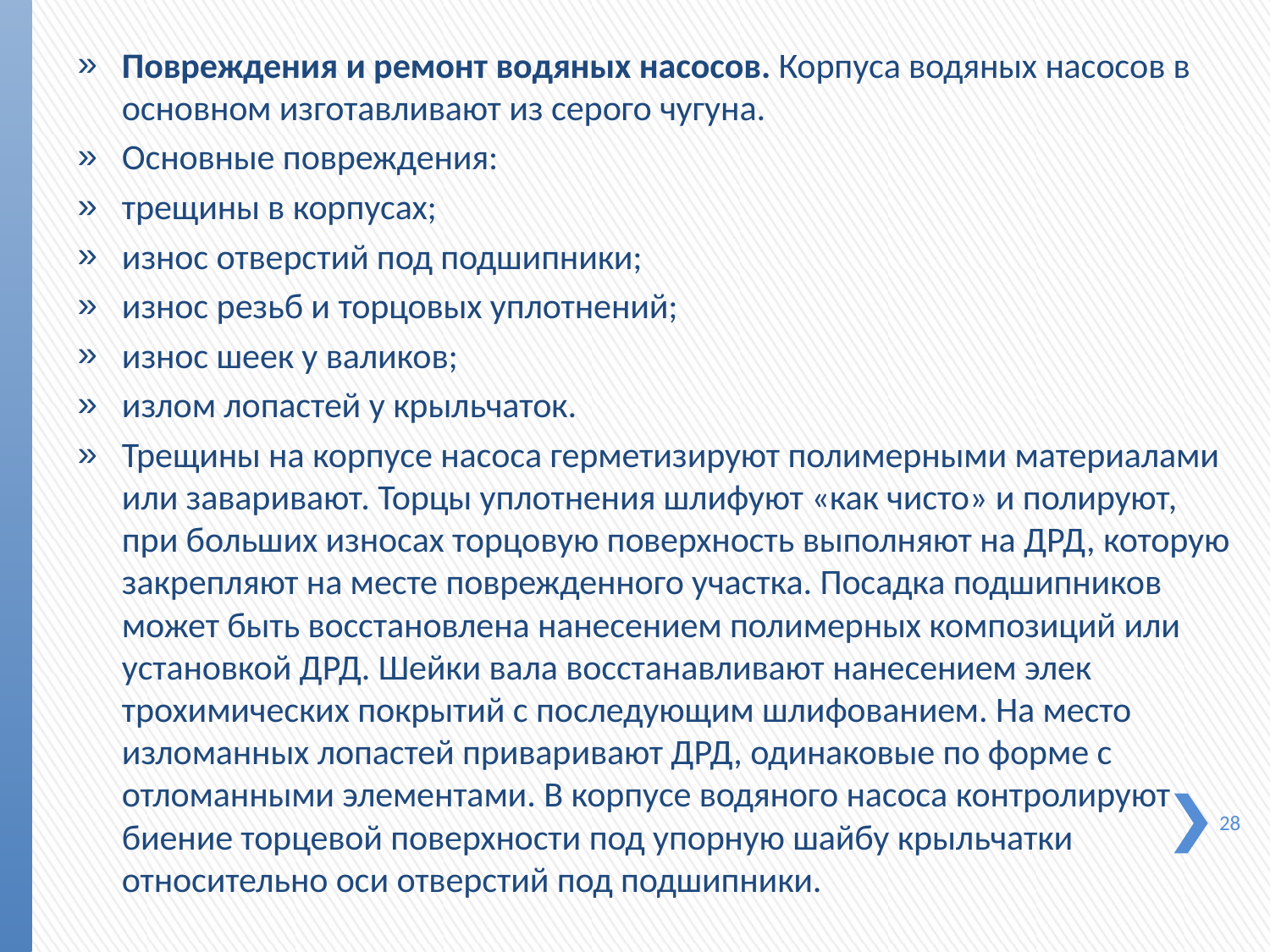

Повреждения и ремонт водяных насосов. Корпуса водя­ных насосов в основном изготавливают из серого чугуна.
Основные повреждения:
трещины в корпусах;
износ отверстий под подшипники;
износ резьб и торцовых уплотнений;
износ шеек у валиков;
излом лопастей у крыльчаток.
Трещины на корпусе насоса герметизируют полимерными материалами или заваривают. Торцы уплотнения шлифуют «как чисто» и полируют, при больших износах торцовую по­верхность выполняют на ДРД, которую закрепляют на месте поврежденного участка. Посадка подшипников может быть восстановлена нанесением полимерных композиций или уста­новкой ДРД. Шейки вала восстанавливают нанесением элек­трохимических покрытий с последующим шлифованием. На место изломанных лопастей приваривают ДРД, одинако­вые по форме с отломанными элементами. В корпусе водяного насоса контролируют биение торцевой поверхности под упор­ную шайбу крыльчатки относительно оси отверстий под под­шипники.
28